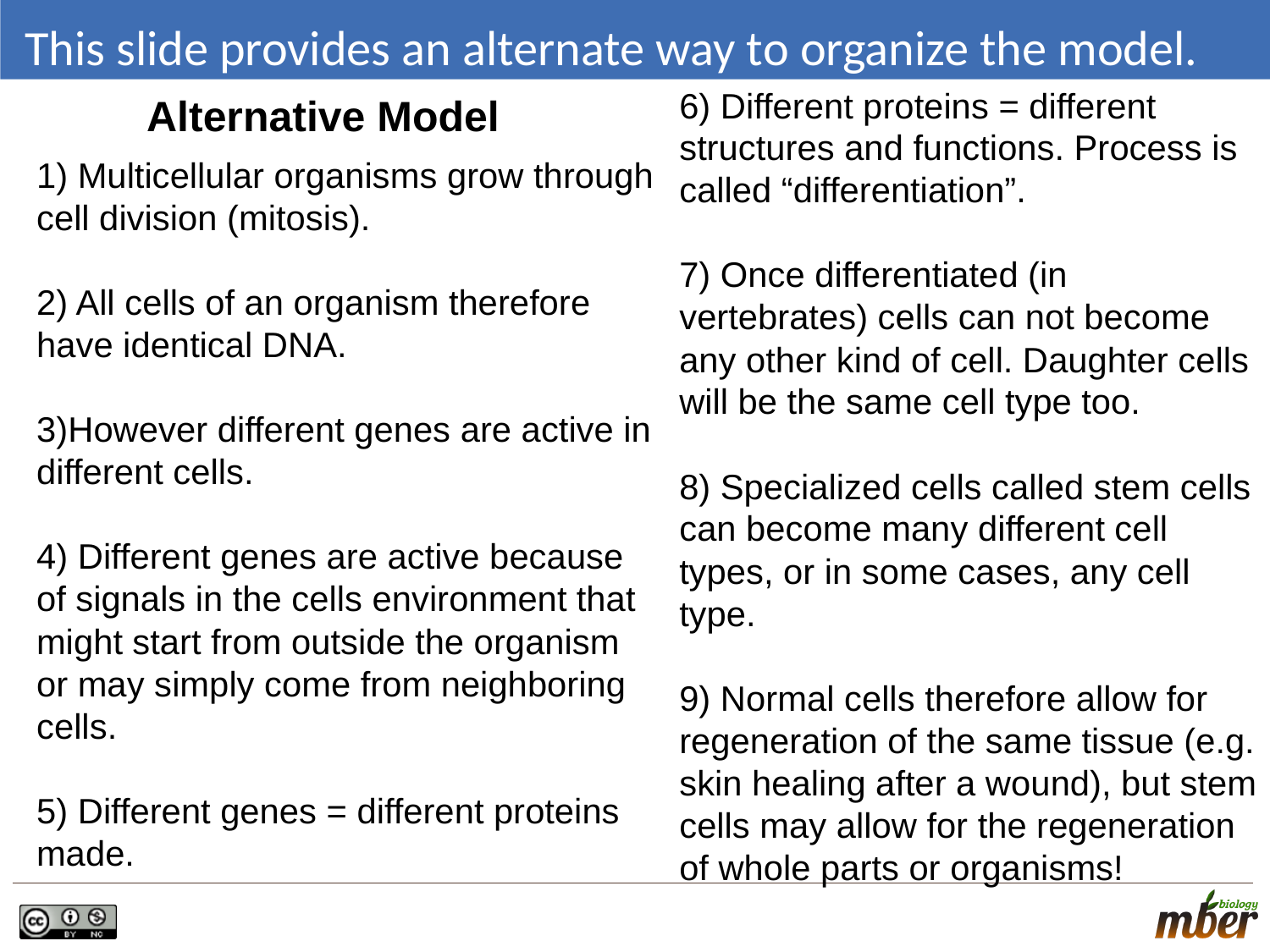

# This slide provides an alternate way to organize the model.
6) Different proteins = different structures and functions. Process is called “differentiation”.

7) Once differentiated (in vertebrates) cells can not become any other kind of cell. Daughter cells will be the same cell type too.

8) Specialized cells called stem cells can become many different cell types, or in some cases, any cell type.

9) Normal cells therefore allow for regeneration of the same tissue (e.g. skin healing after a wound), but stem cells may allow for the regeneration of whole parts or organisms!
Alternative Model
1) Multicellular organisms grow through cell division (mitosis).

2) All cells of an organism therefore have identical DNA.

3)However different genes are active in different cells.

4) Different genes are active because of signals in the cells environment that might start from outside the organism or may simply come from neighboring cells.

5) Different genes = different proteins made.